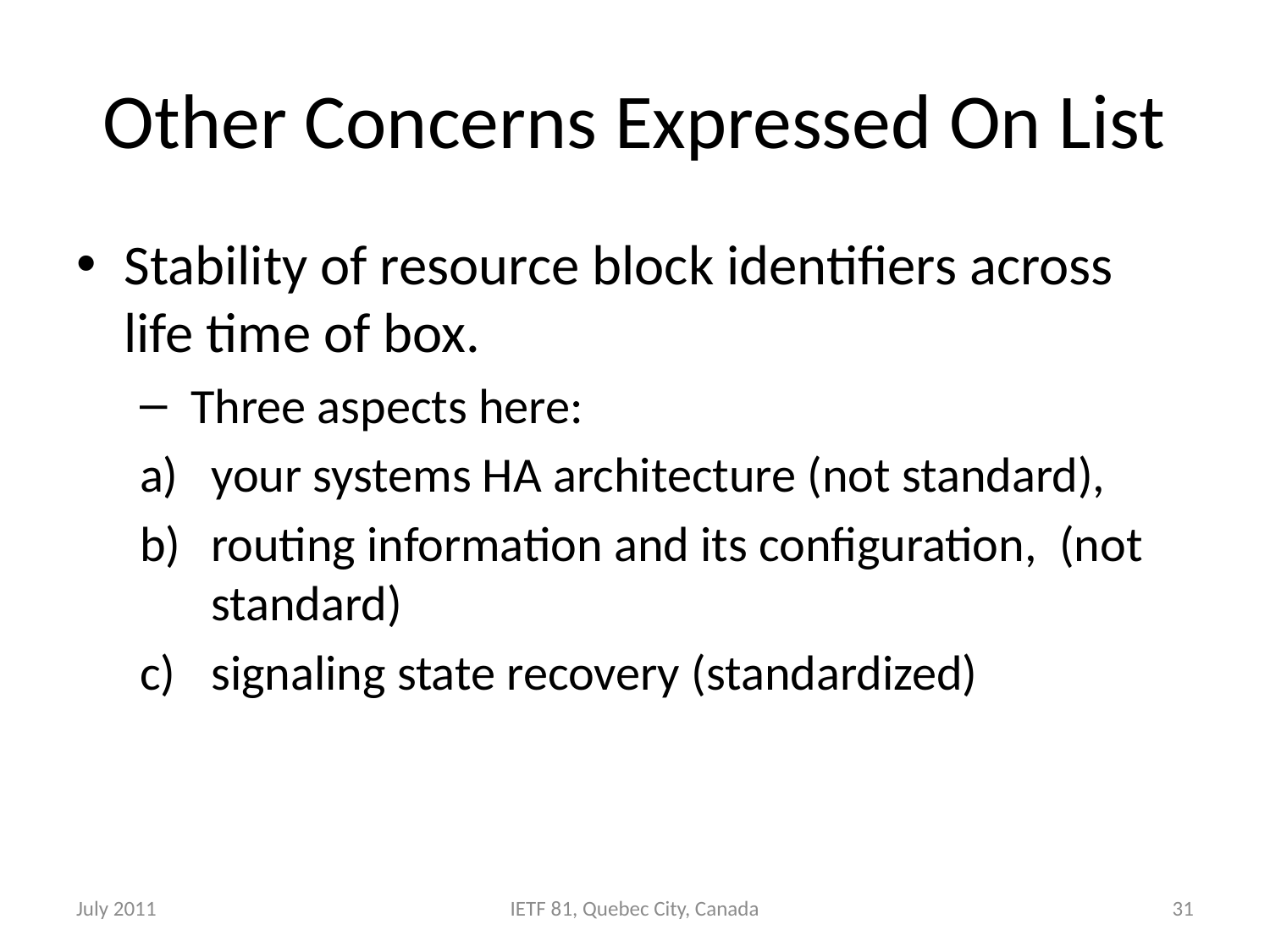

# Other Concerns Expressed On List
Stability of resource block identifiers across life time of box.
 Three aspects here:
your systems HA architecture (not standard),
routing information and its configuration,  (not standard)
signaling state recovery (standardized)
July 2011
IETF 81, Quebec City, Canada
31